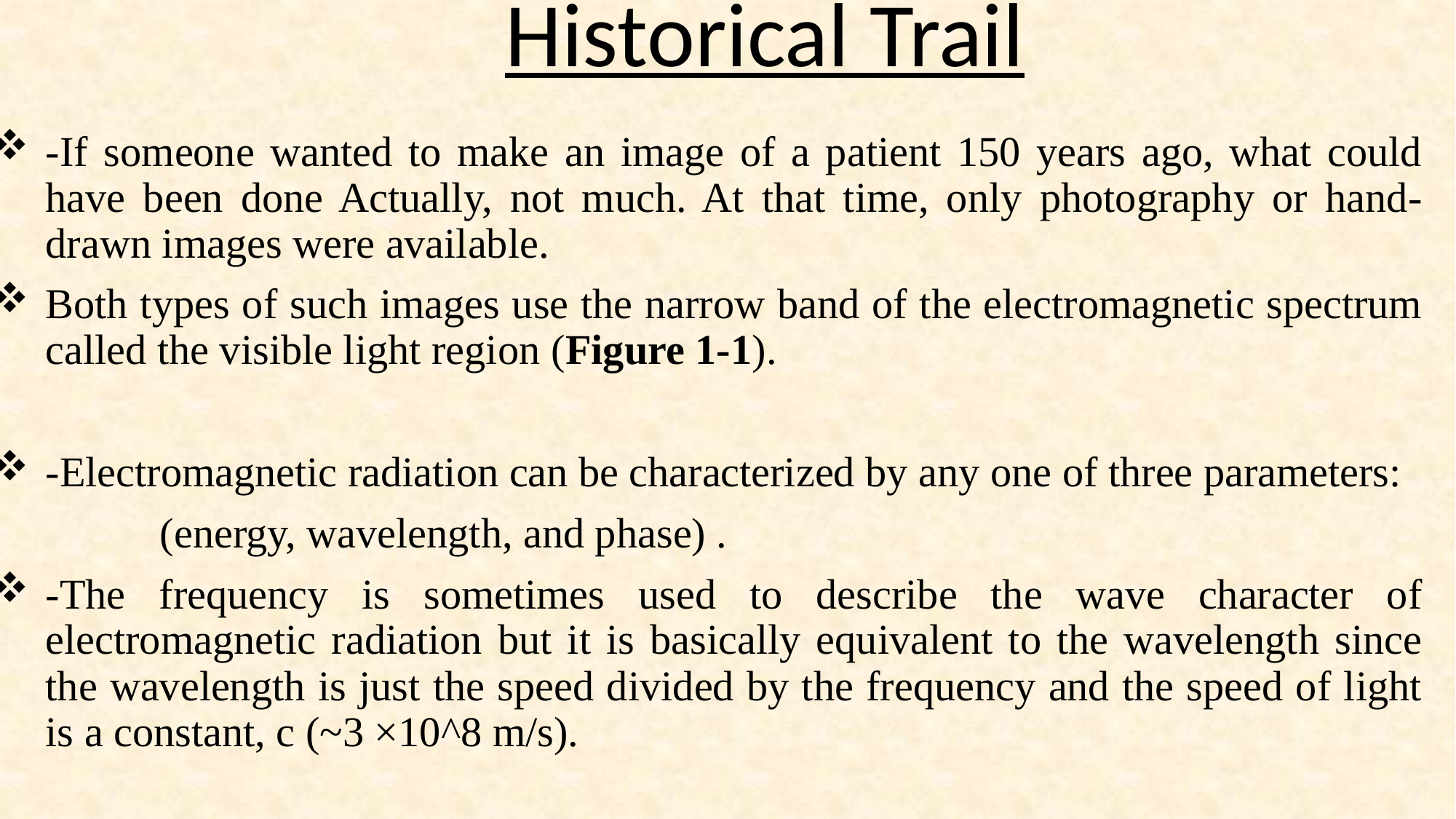

# Historical Trail
-If someone wanted to make an image of a patient 150 years ago, what could have been done Actually, not much. At that time, only photography or hand-drawn images were available.
Both types of such images use the narrow band of the electromagnetic spectrum called the visible light region (Figure 1-1).

-Electromagnetic radiation can be characterized by any one of three parameters:
                (energy, wavelength, and phase) .
-The frequency is sometimes used to describe the wave character of electromagnetic radiation but it is basically equivalent to the wavelength since the wavelength is just the speed divided by the frequency and the speed of light is a constant, c (~3 ×10^8 m/s).